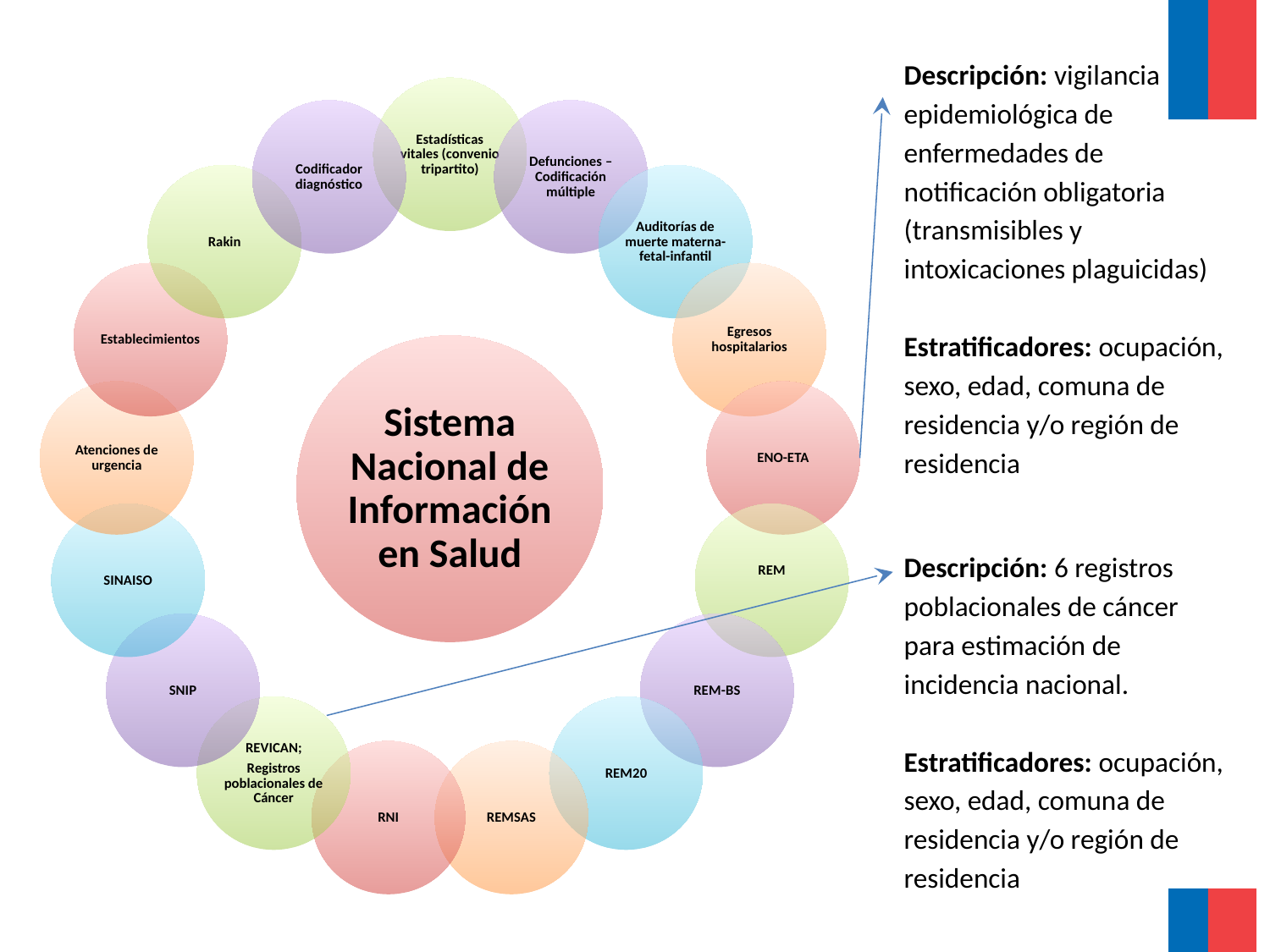

Descripción: vigilancia epidemiológica de enfermedades de notificación obligatoria (transmisibles y intoxicaciones plaguicidas)

Estratificadores: ocupación, sexo, edad, comuna de residencia y/o región de residencia

Estadísticas vitales (convenio tripartito)

Codificador diagnóstico
Defunciones – Codificación múltiple

Rakin
Auditorías de muerte materna-fetal-infantil

Establecimientos
Egresos hospitalarios

Sistema Nacional de Información en Salud

Atenciones de urgencia
ENO-ETA

SINAISO
REM

SNIP
REM-BS

REVICAN;
Registros poblacionales de Cáncer
REM20

RNI
REMSAS
Descripción: 6 registros poblacionales de cáncer para estimación de incidencia nacional.

Estratificadores: ocupación, sexo, edad, comuna de residencia y/o región de residencia